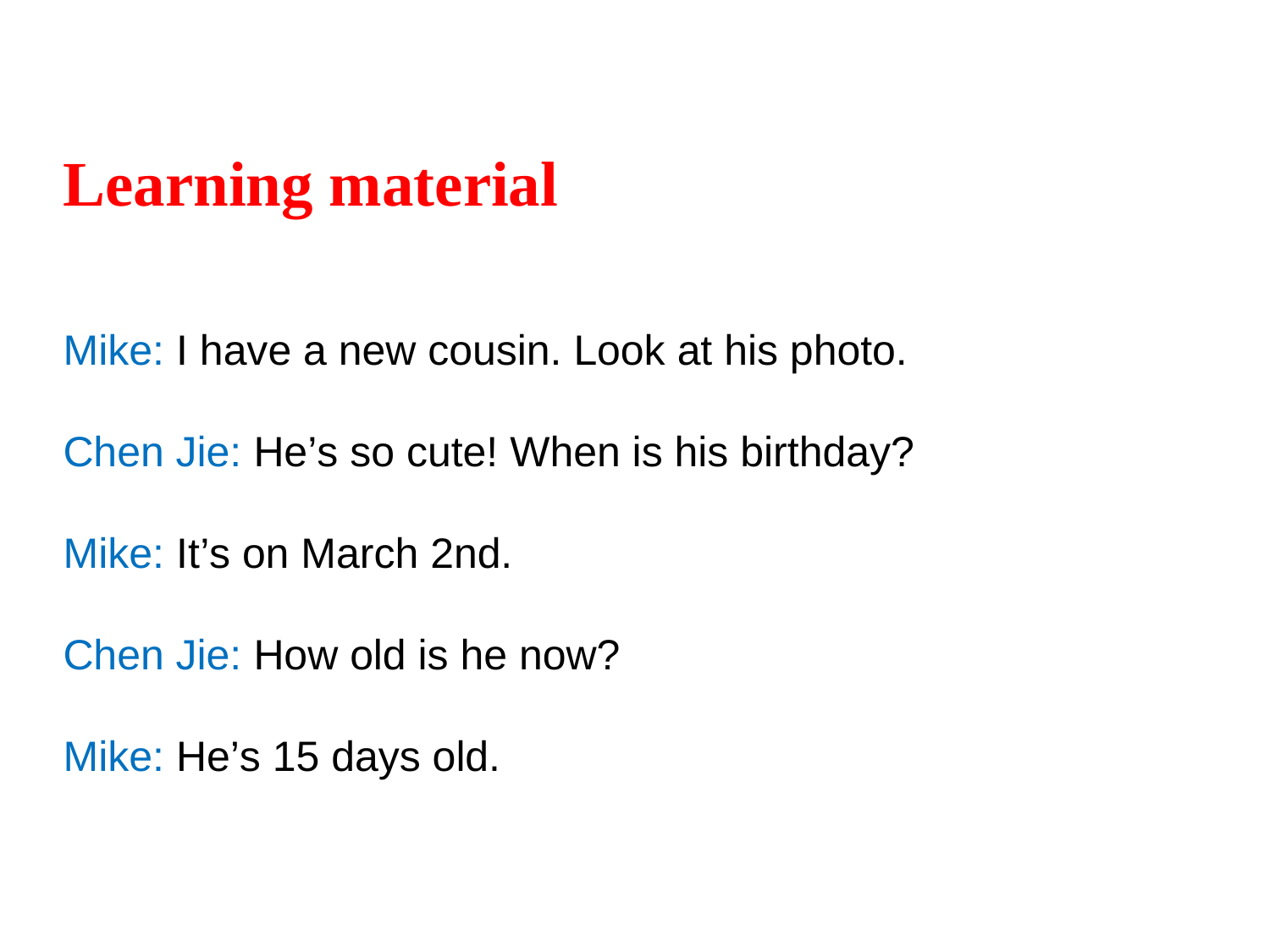

Learning material
Mike: I have a new cousin. Look at his photo.
Chen Jie: He’s so cute! When is his birthday?
Mike: It’s on March 2nd.
Chen Jie: How old is he now?
Mike: He’s 15 days old.